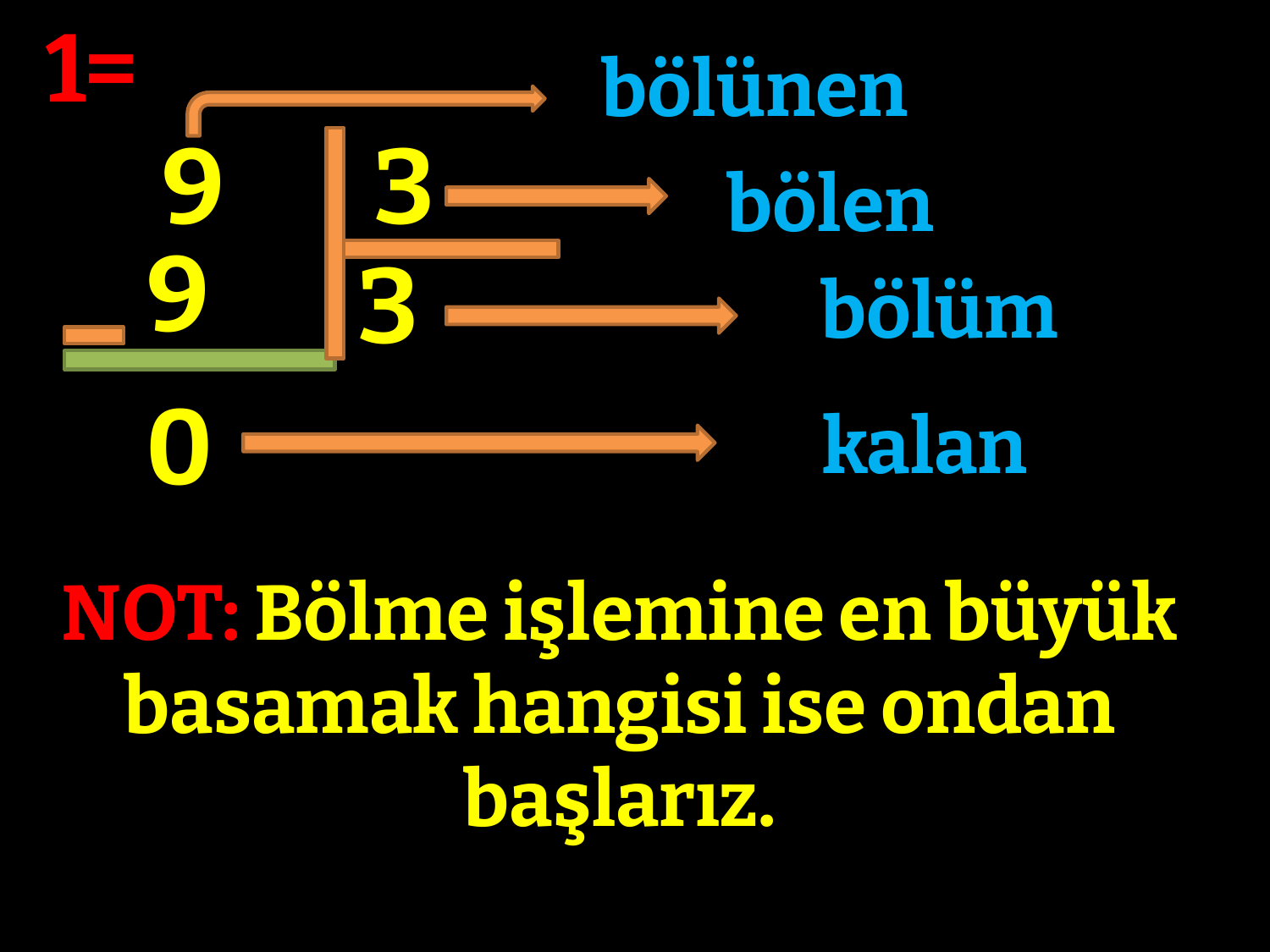

1=
bölünen

9
3
bölen

9
3
bölüm
#

0
kalan

NOT: Bölme işlemine en büyük basamak hangisi ise ondan başlarız.